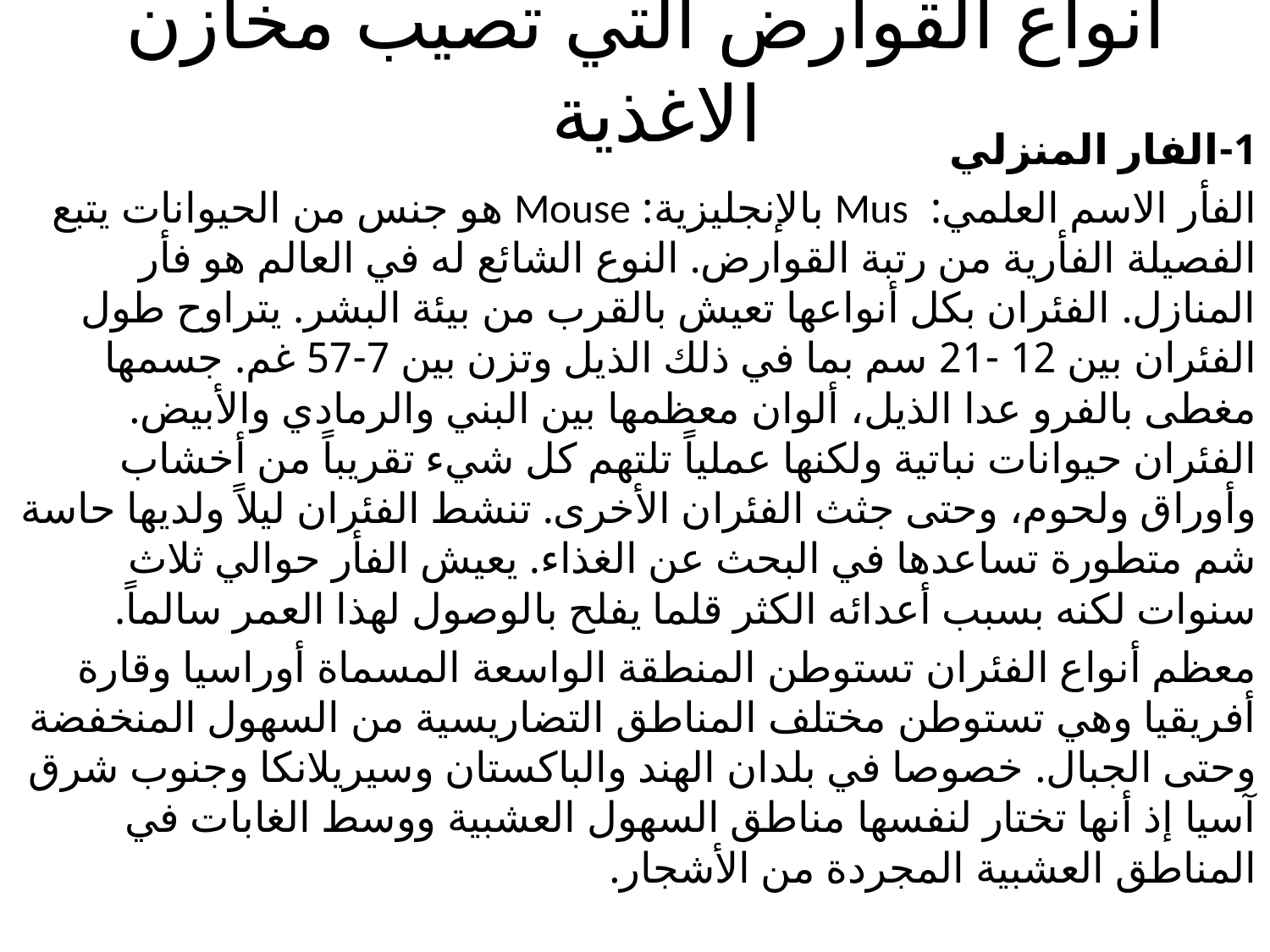

# انواع القوارض التي تصيب مخازن الاغذية
1-الفار المنزلي
الفأر الاسم العلمي:  Mus بالإنجليزية: Mouse هو جنس من الحيوانات يتبع الفصيلة الفأرية من رتبة القوارض. النوع الشائع له في العالم هو فأر المنازل. الفئران بكل أنواعها تعيش بالقرب من بيئة البشر. يتراوح طول الفئران بين 12 -21 سم بما في ذلك الذيل وتزن بين 7-57 غم. جسمها مغطى بالفرو عدا الذيل، ألوان معظمها بين البني والرمادي والأبيض. الفئران حيوانات نباتية ولكنها عملياً تلتهم كل شيء تقريباً من أخشاب وأوراق ولحوم، وحتى جثث الفئران الأخرى. تنشط الفئران ليلاً ولديها حاسة شم متطورة تساعدها في البحث عن الغذاء. يعيش الفأر حوالي ثلاث سنوات لكنه بسبب أعدائه الكثر قلما يفلح بالوصول لهذا العمر سالماً.
معظم أنواع الفئران تستوطن المنطقة الواسعة المسماة أوراسيا وقارة أفريقيا وهي تستوطن مختلف المناطق التضاريسية من السهول المنخفضة وحتى الجبال. خصوصا في بلدان الهند والباكستان وسيريلانكا وجنوب شرق آسيا إذ أنها تختار لنفسها مناطق السهول العشبية ووسط الغابات في المناطق العشبية المجردة من الأشجار.